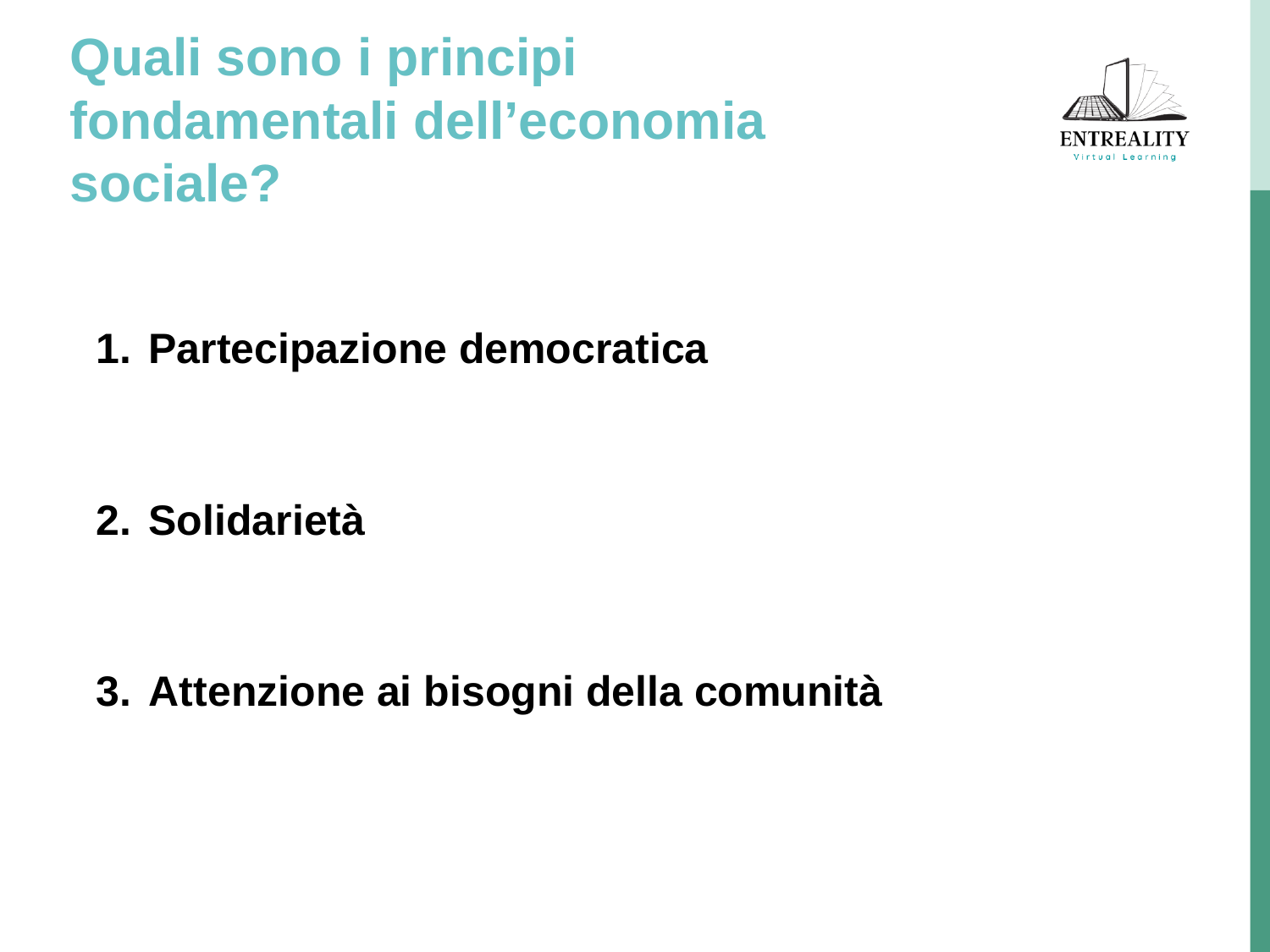

# Quali sono i principi fondamentali dell’economia sociale?
Partecipazione democratica

Solidarietà

Attenzione ai bisogni della comunità